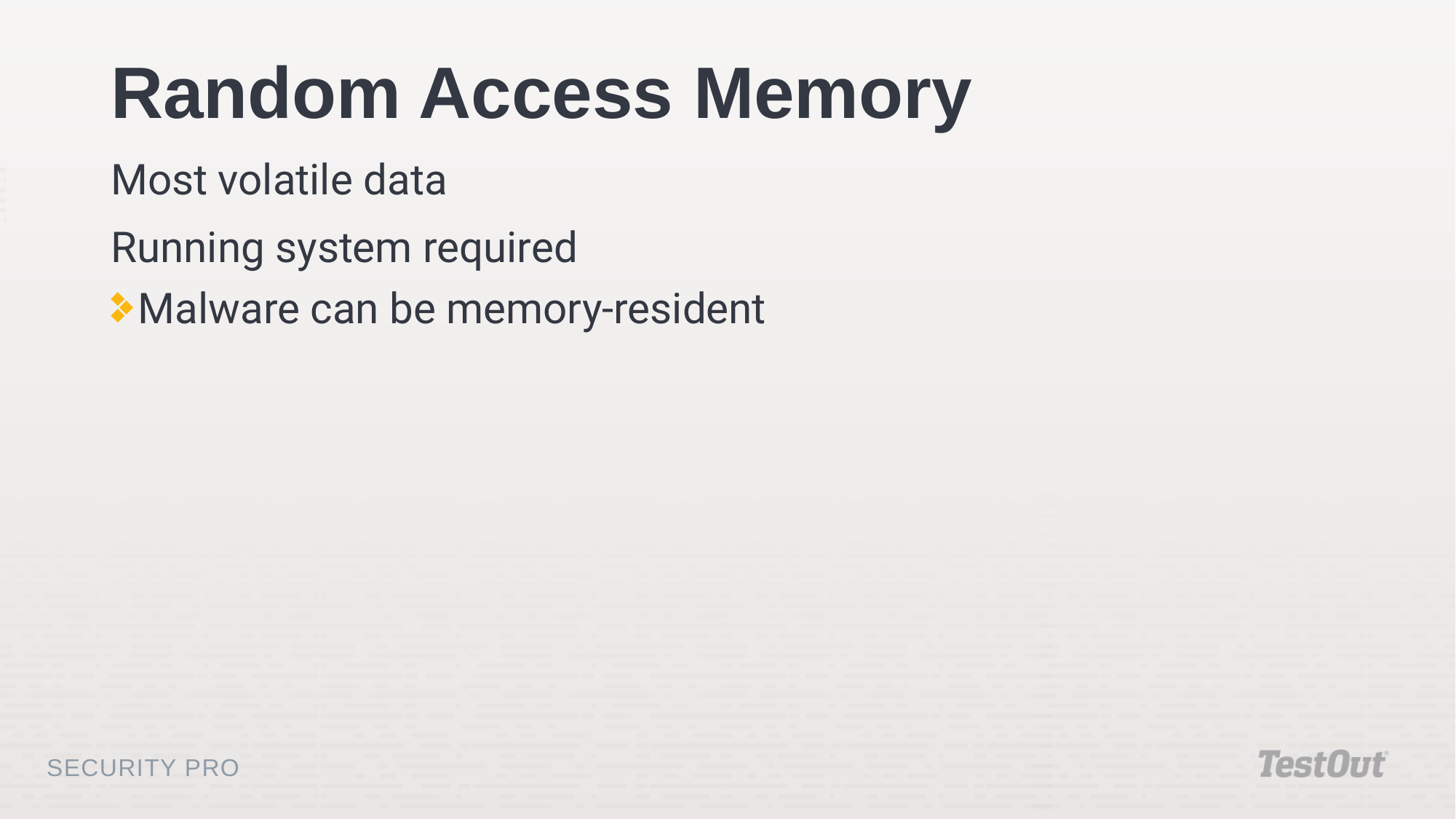

# Random Access Memory
Most volatile data
Running system required
Malware can be memory-resident
Security Pro